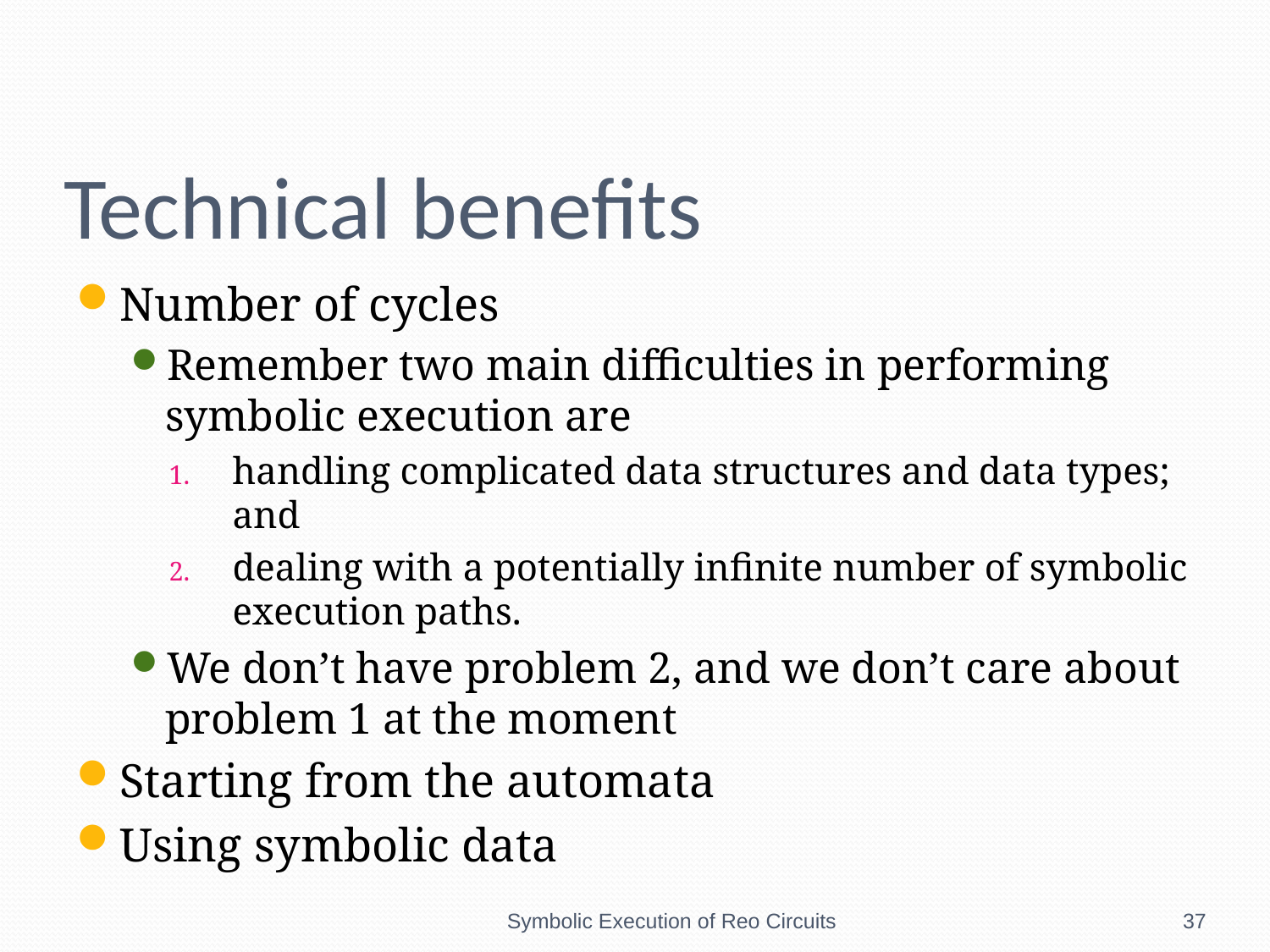

# Technical benefits
Number of cycles
Remember two main difficulties in performing symbolic execution are
handling complicated data structures and data types; and
dealing with a potentially infinite number of symbolic execution paths.
We don’t have problem 2, and we don’t care about problem 1 at the moment
Starting from the automata
Using symbolic data

Symbolic Execution of Reo Circuits
37